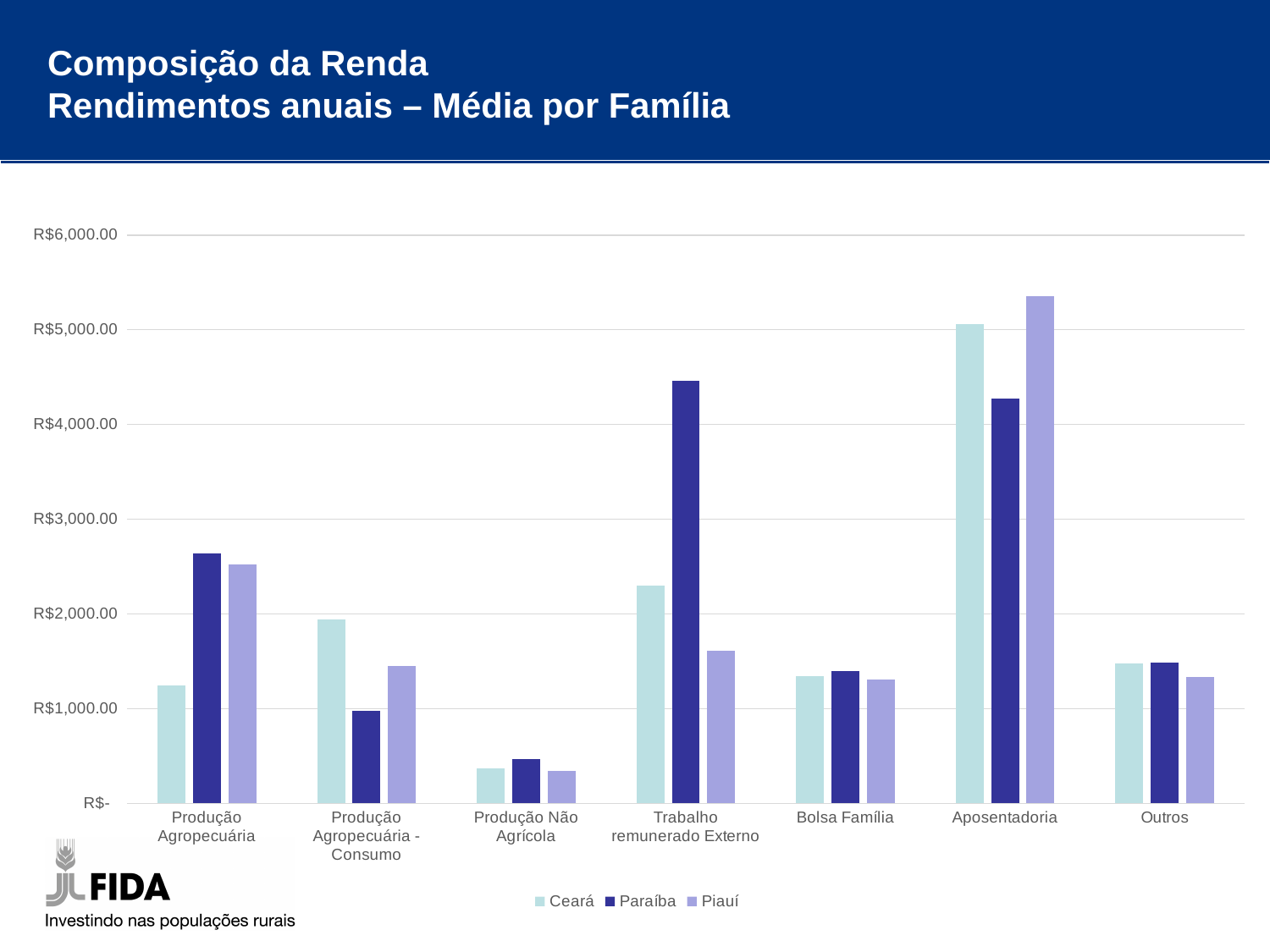

Composição da Renda
Rendimentos anuais – Média por Família
|  |
| --- |

### Chart

| Category | Ceará | Paraíba | Piauí |
|---|---|---|---|
| Produção Agropecuária | 1246.274434643143 | 2640.3569159795866 | 2524.1274209012463 |
| Produção Agropecuária - Consumo | 1942.944009623095 | 980.3484668237143 | 1450.377152444871 |
| Produção Não Agrícola | 370.7674418604654 | 469.3486454652533 | 343.6453883029722 |
| Trabalho remunerado Externo | 2294.9286287088994 | 4457.116560659606 | 1615.6447746883982 |
| Bolsa Família | 1344.1267040898156 | 1399.790341578326 | 1304.016299137105 |
| Aposentadoria | 5059.115244587014 | 4269.209658421672 | 5357.035474592522 |
| Outros | 1478.1676022453883 | 1487.9524617196703 | 1338.5173921380629 |